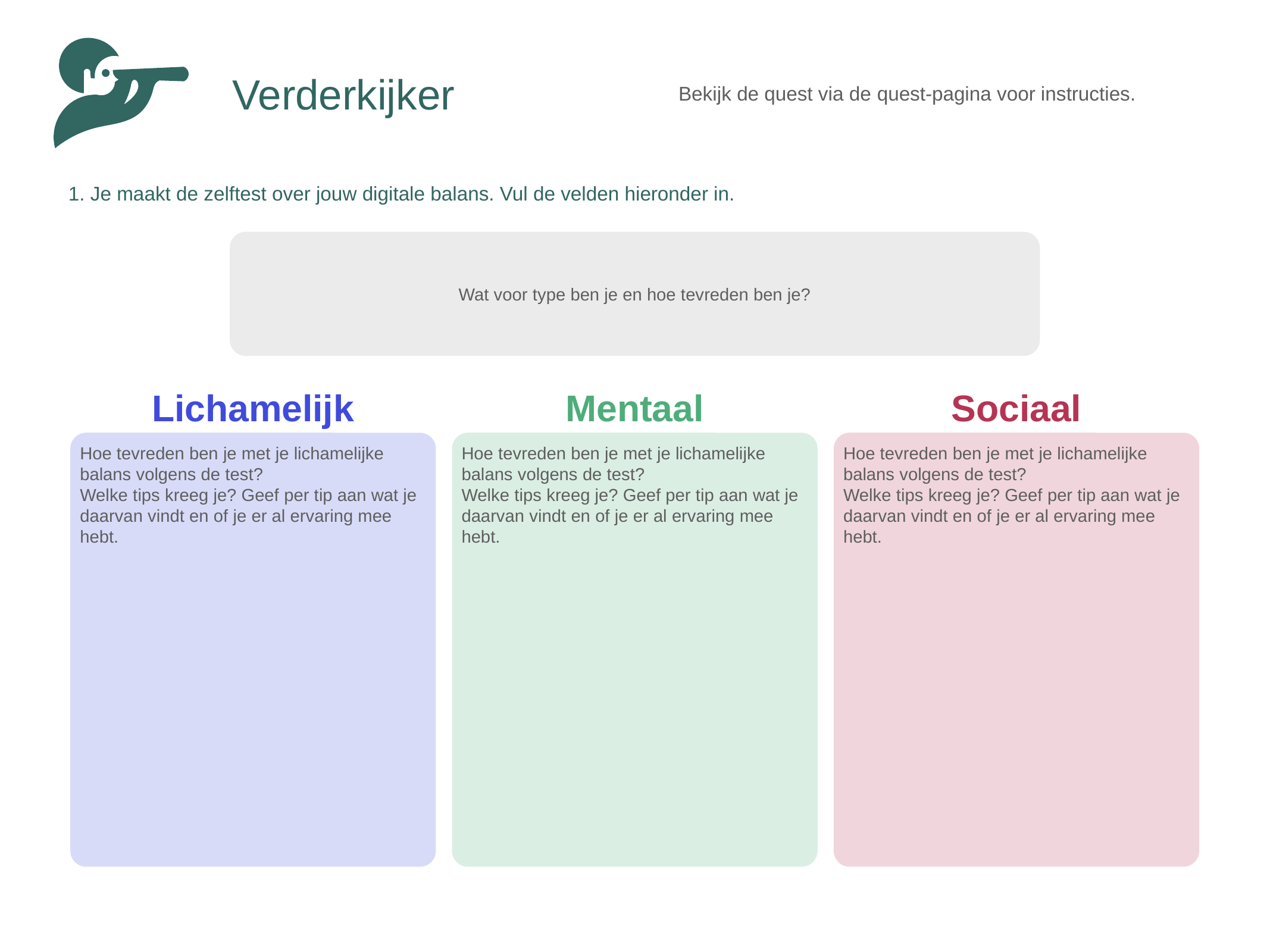

Verderkijker
Bekijk de quest via de quest-pagina voor instructies.
1. Je maakt de zelftest over jouw digitale balans. Vul de velden hieronder in.
Wat voor type ben je en hoe tevreden ben je?
Lichamelijk
Mentaal
Sociaal
Hoe tevreden ben je met je lichamelijke balans volgens de test?
Welke tips kreeg je? Geef per tip aan wat je daarvan vindt en of je er al ervaring mee hebt.
Hoe tevreden ben je met je lichamelijke balans volgens de test?
Welke tips kreeg je? Geef per tip aan wat je daarvan vindt en of je er al ervaring mee hebt.
Hoe tevreden ben je met je lichamelijke balans volgens de test?
Welke tips kreeg je? Geef per tip aan wat je daarvan vindt en of je er al ervaring mee hebt.